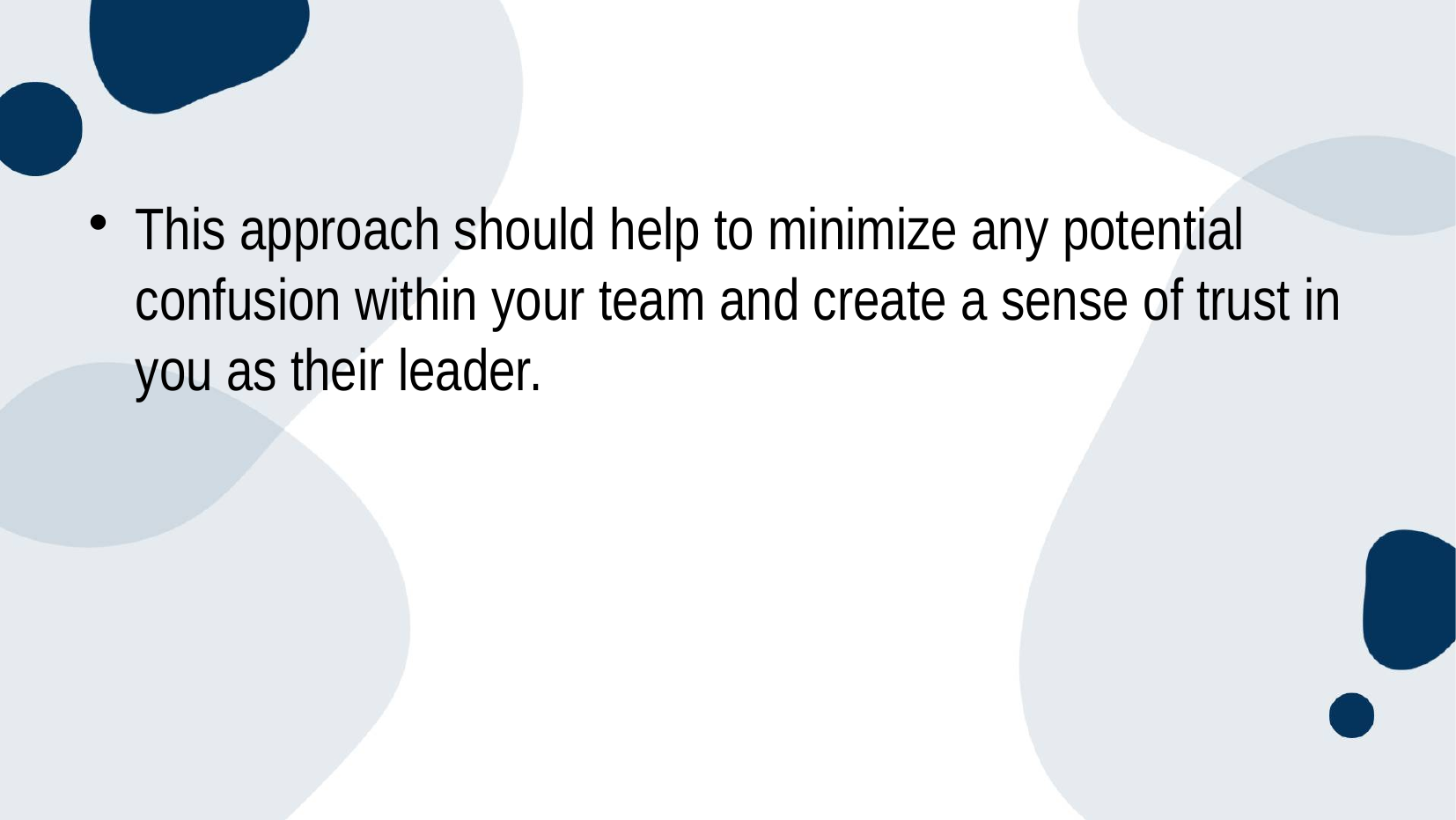

#
This approach should help to minimize any potential confusion within your team and create a sense of trust in you as their leader.